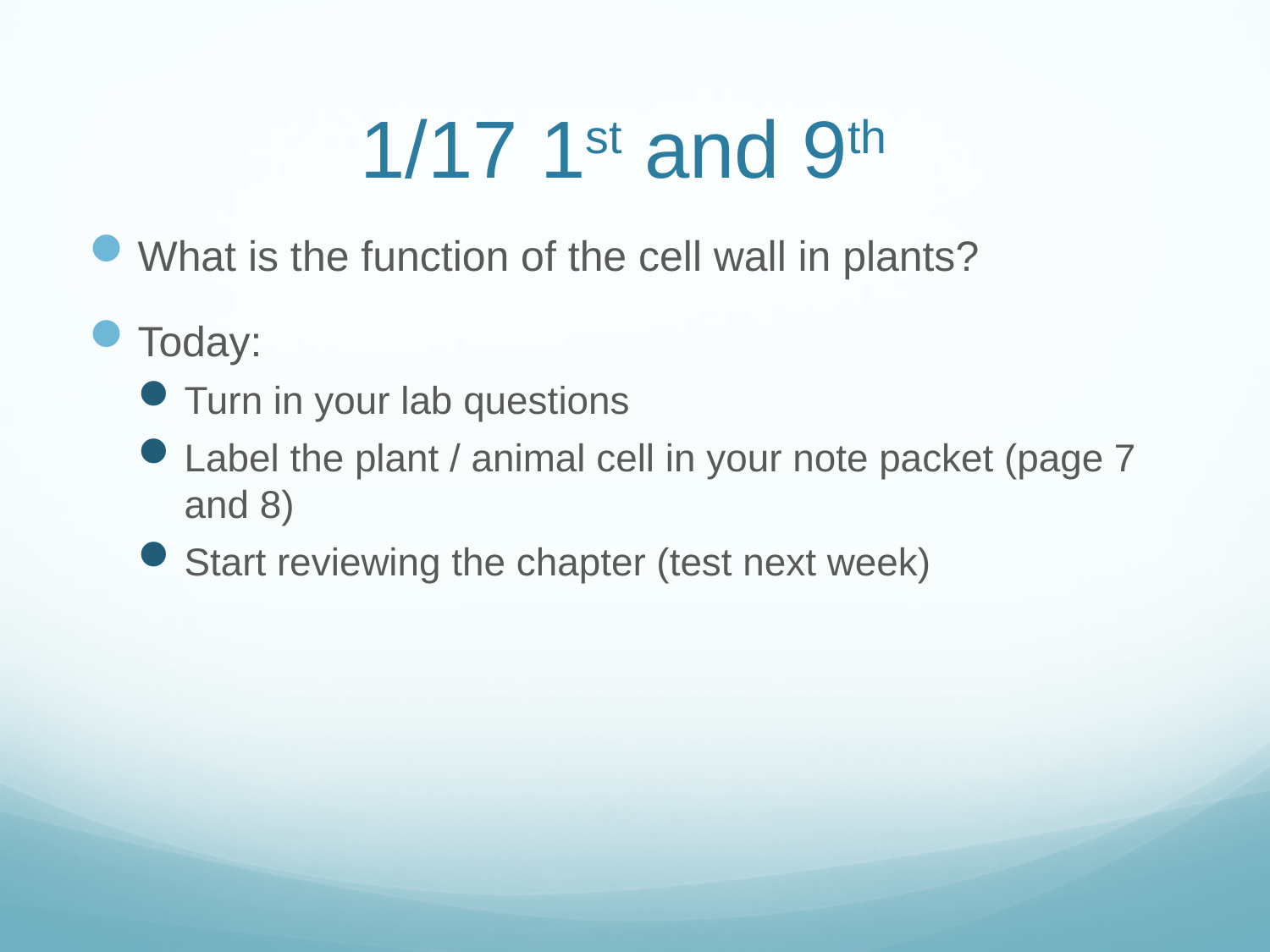

# 1/17 1st and 9th
What is the function of the cell wall in plants?
Today:
Turn in your lab questions
Label the plant / animal cell in your note packet (page 7 and 8)
Start reviewing the chapter (test next week)